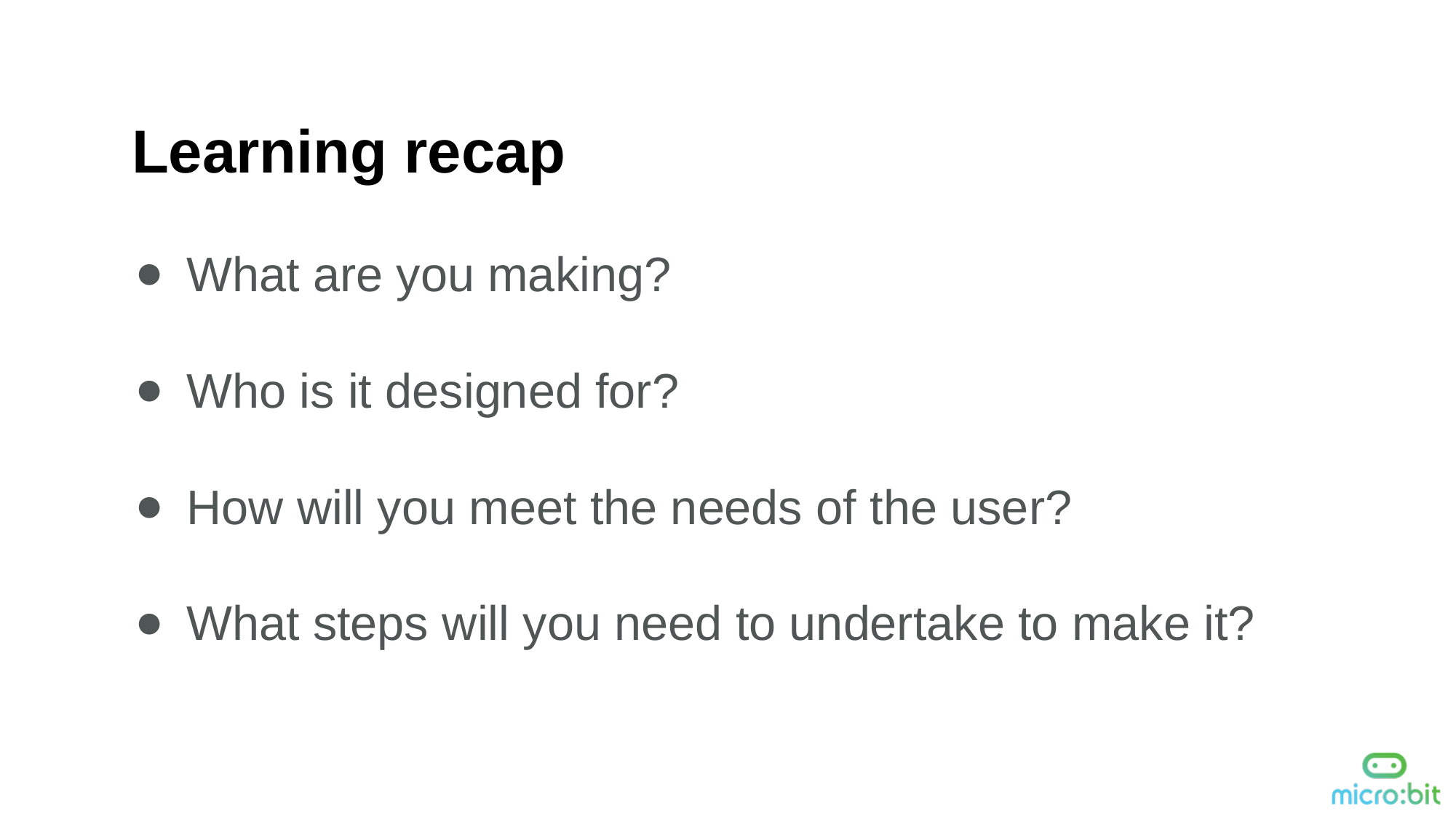

Learning recap

What are you making?

Who is it designed for?

How will you meet the needs of the user?

What steps will you need to undertake to make it?